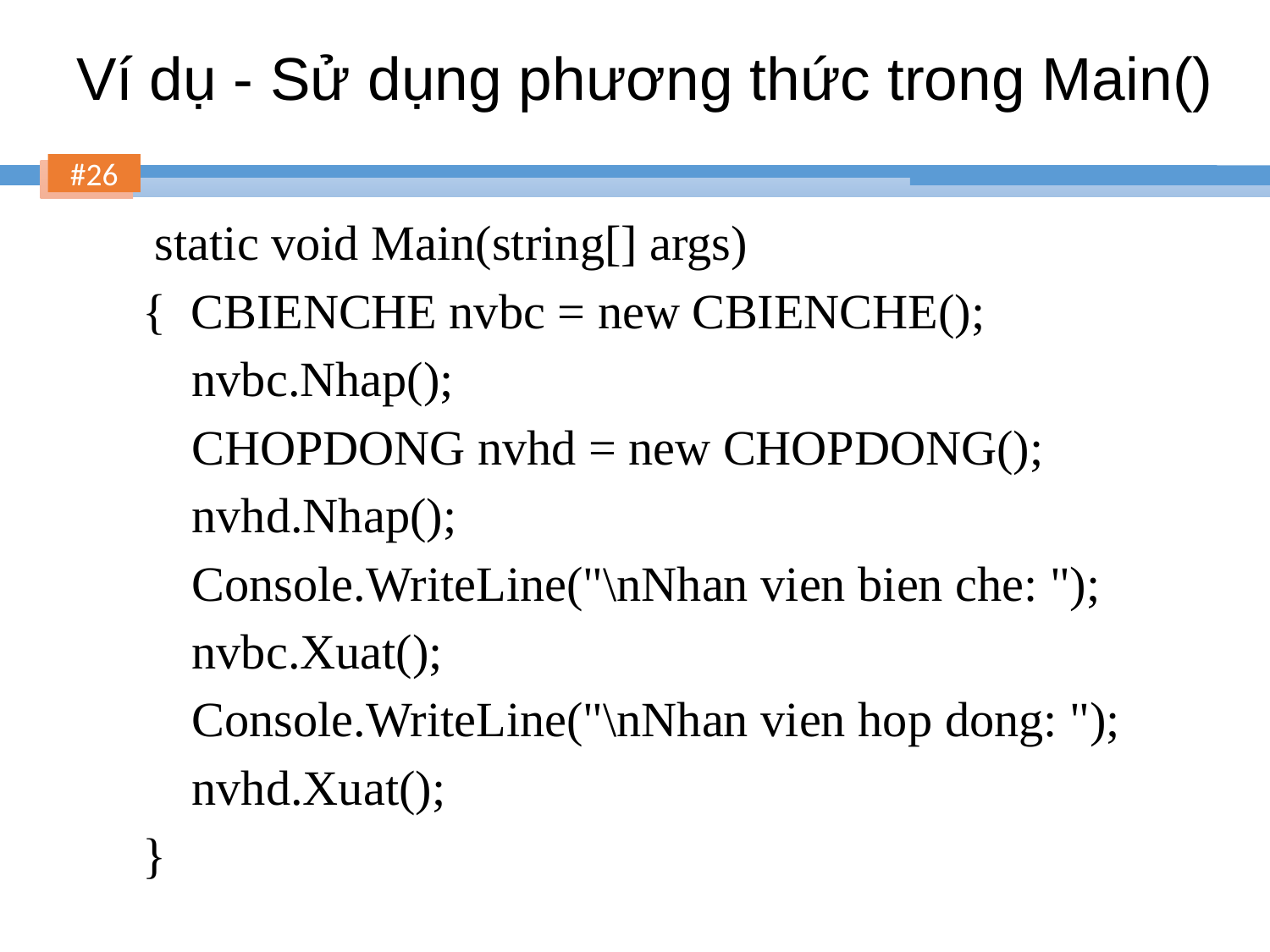

# Ví dụ - Sử dụng phương thức trong Main()
         static void Main(string[] args)
        {  CBIENCHE nvbc = new CBIENCHE();
            nvbc.Nhap();
            CHOPDONG nvhd = new CHOPDONG();
            nvhd.Nhap();
            Console.WriteLine("\nNhan vien bien che: ");
            nvbc.Xuat();
            Console.WriteLine("\nNhan vien hop dong: ");
            nvhd.Xuat();
        }
26